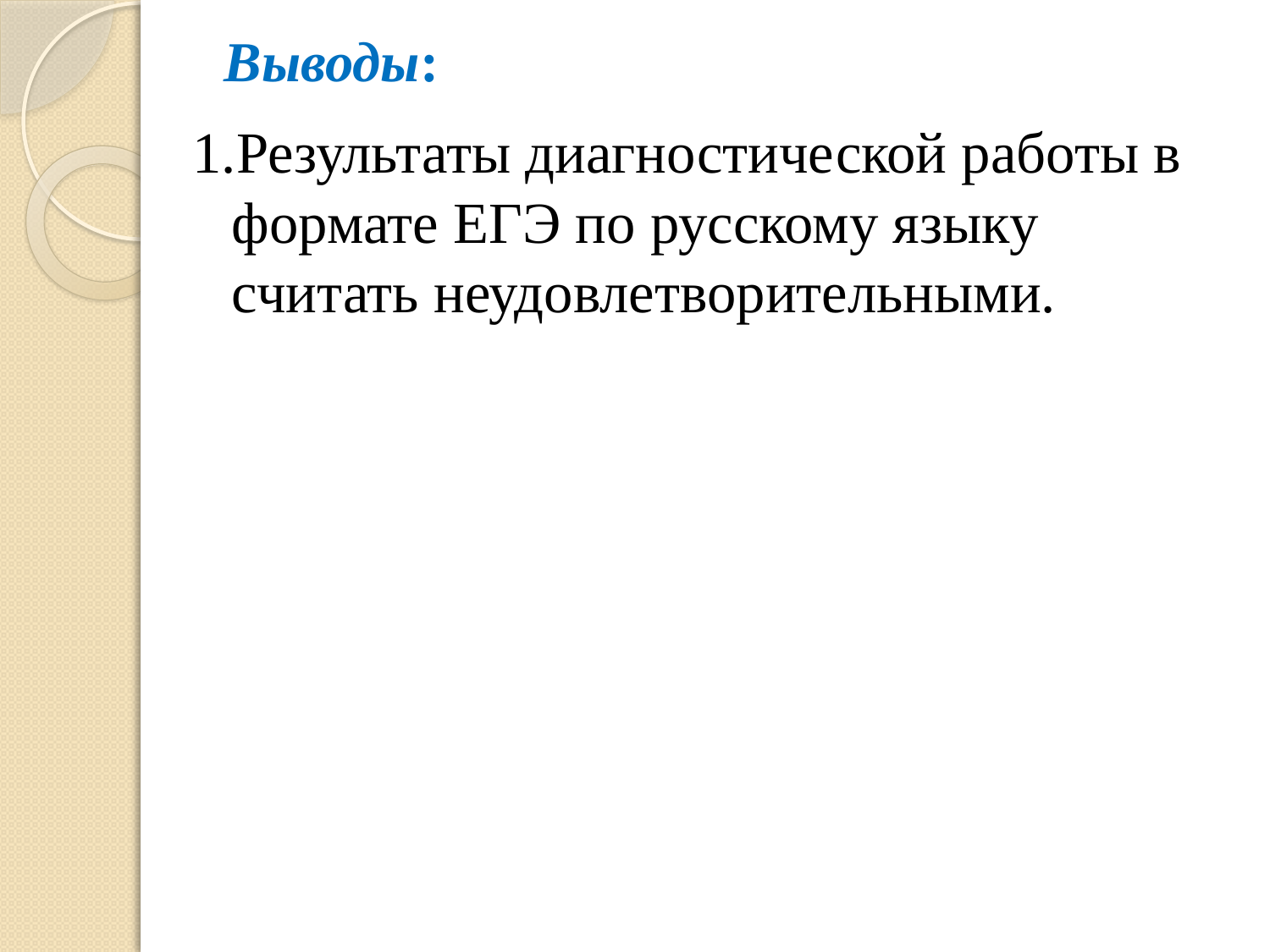

# Выводы:
1.Результаты диагностической работы в формате ЕГЭ по русскому языку  считать неудовлетворительными.